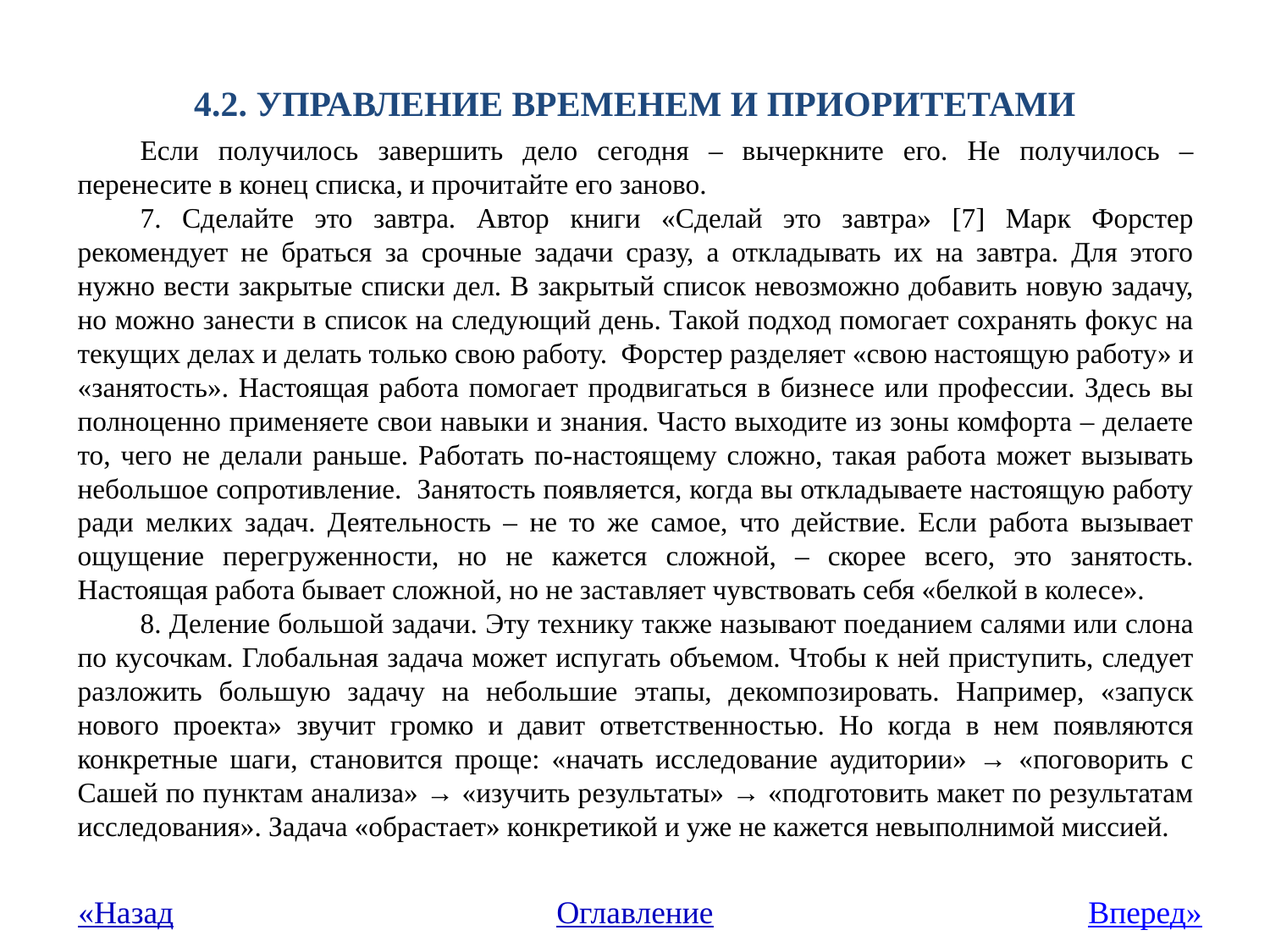

# 4.2. УПРАВЛЕНИЕ ВРЕМЕНЕМ И ПРИОРИТЕТАМИ
Если получилось завершить дело сегодня – вычеркните его. Не получилось – перенесите в конец списка, и прочитайте его заново.
7. Сделайте это завтра. Автор книги «Сделай это завтра» [7] Марк Форстер рекомендует не браться за срочные задачи сразу, а откладывать их на завтра. Для этого нужно вести закрытые списки дел. В закрытый список невозможно добавить новую задачу, но можно занести в список на следующий день. Такой подход помогает сохранять фокус на текущих делах и делать только свою работу.  Форстер разделяет «свою настоящую работу» и «занятость». Настоящая работа помогает продвигаться в бизнесе или профессии. Здесь вы полноценно применяете свои навыки и знания. Часто выходите из зоны комфорта – делаете то, чего не делали раньше. Работать по-настоящему сложно, такая работа может вызывать небольшое сопротивление.  Занятость появляется, когда вы откладываете настоящую работу ради мелких задач. Деятельность – не то же самое, что действие. Если работа вызывает ощущение перегруженности, но не кажется сложной, – скорее всего, это занятость. Настоящая работа бывает сложной, но не заставляет чувствовать себя «белкой в колесе».
8. Деление большой задачи. Эту технику также называют поеданием салями или слона по кусочкам. Глобальная задача может испугать объемом. Чтобы к ней приступить, следует разложить большую задачу на небольшие этапы, декомпозировать. Например, «запуск нового проекта» звучит громко и давит ответственностью. Но когда в нем появляются конкретные шаги, становится проще: «начать исследование аудитории» → «поговорить с Сашей по пунктам анализа» → «изучить результаты» → «подготовить макет по результатам исследования». Задача «обрастает» конкретикой и уже не кажется невыполнимой миссией.

«Назад
Оглавление
Вперед»